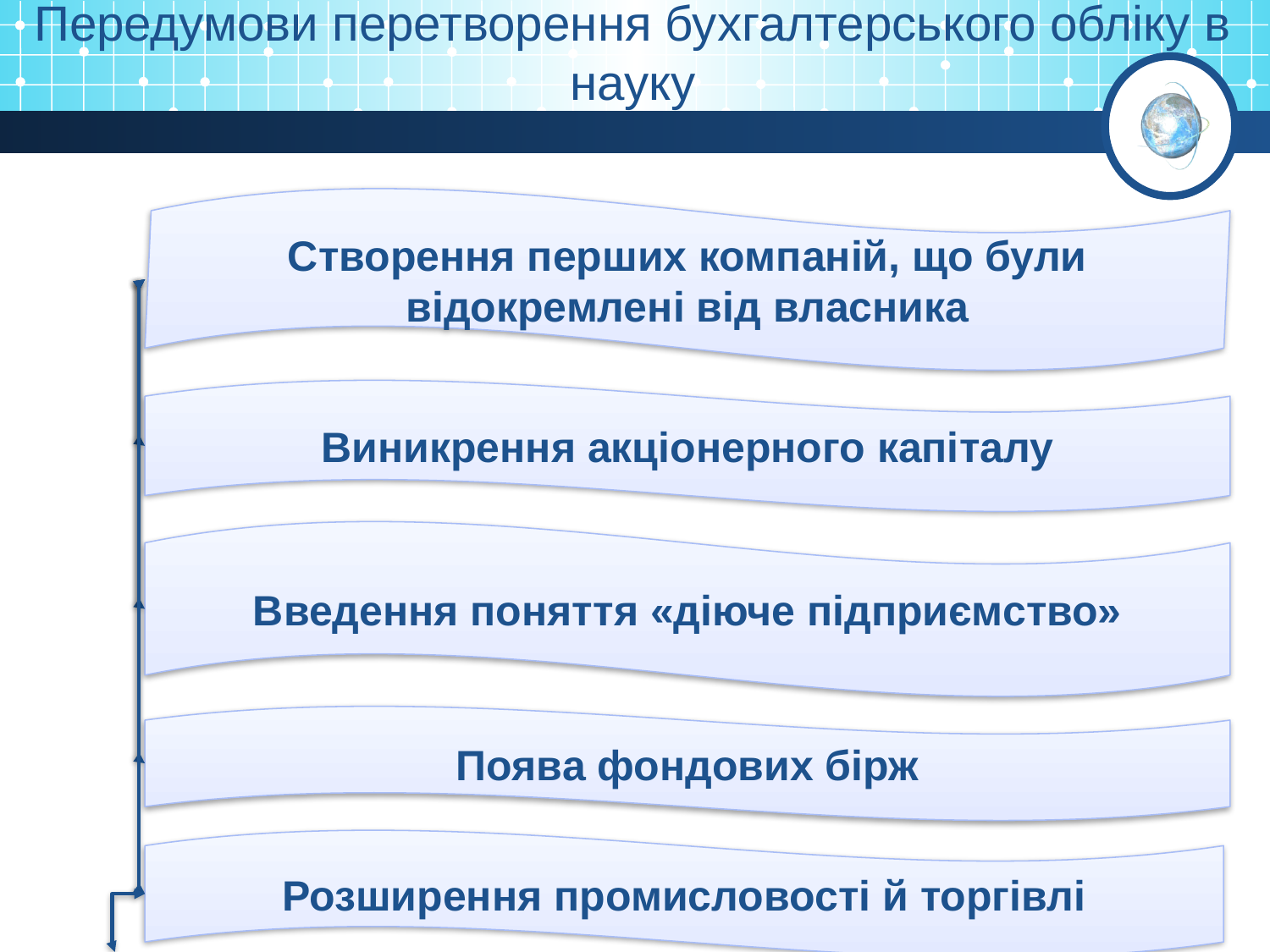

Передумови перетворення бухгалтерського обліку в науку
Створення перших компаній, що були відокремлені від власника
Виникрення акціонерного капіталу
Введення поняття «діюче підприємство»
Поява фондових бірж
Розширення промисловості й торгівлі